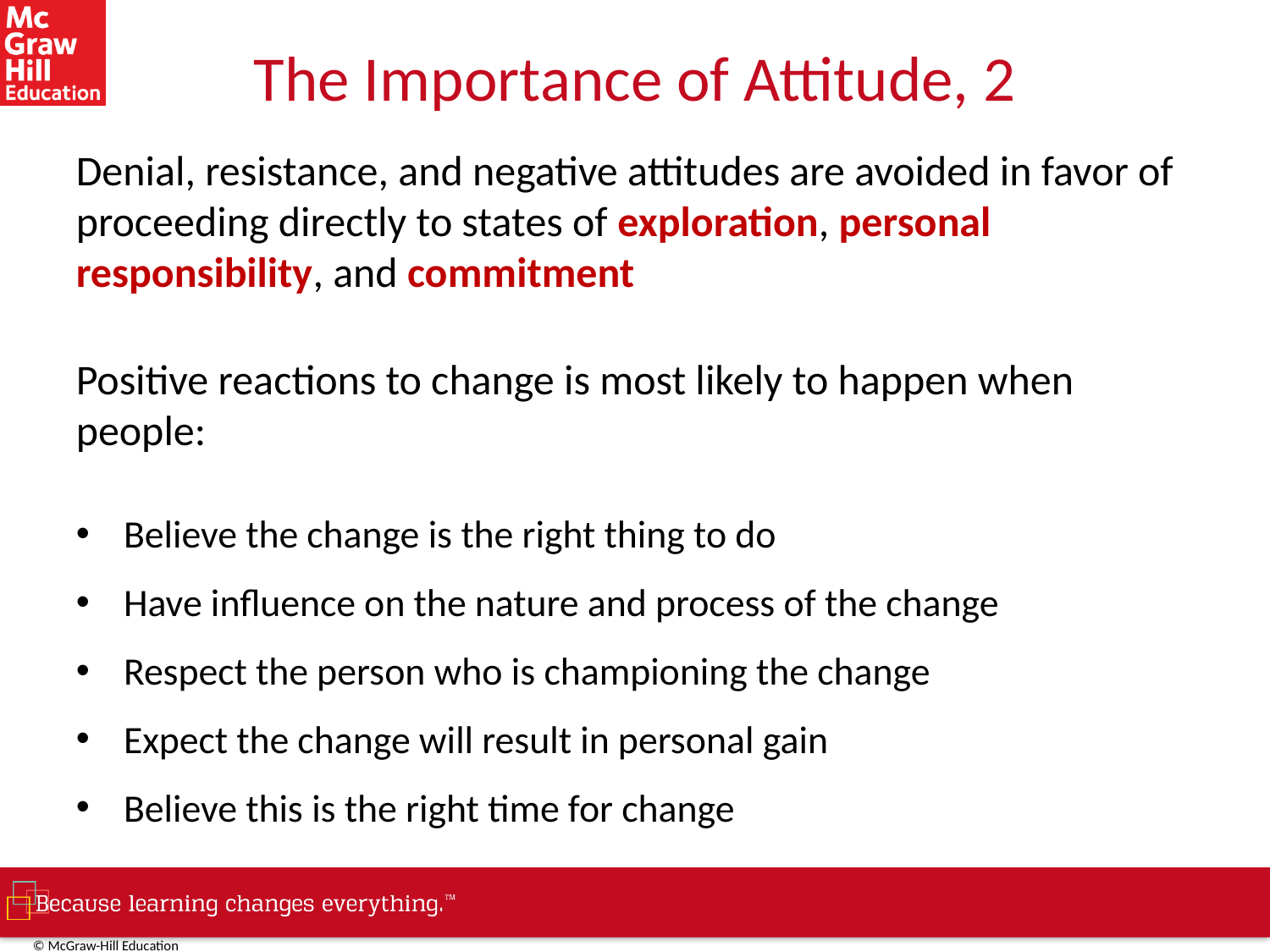

# The Importance of Attitude, 2
Denial, resistance, and negative attitudes are avoided in favor of proceeding directly to states of exploration, personal responsibility, and commitment

Positive reactions to change is most likely to happen when people:

Believe the change is the right thing to do
Have influence on the nature and process of the change
Respect the person who is championing the change
Expect the change will result in personal gain
Believe this is the right time for change